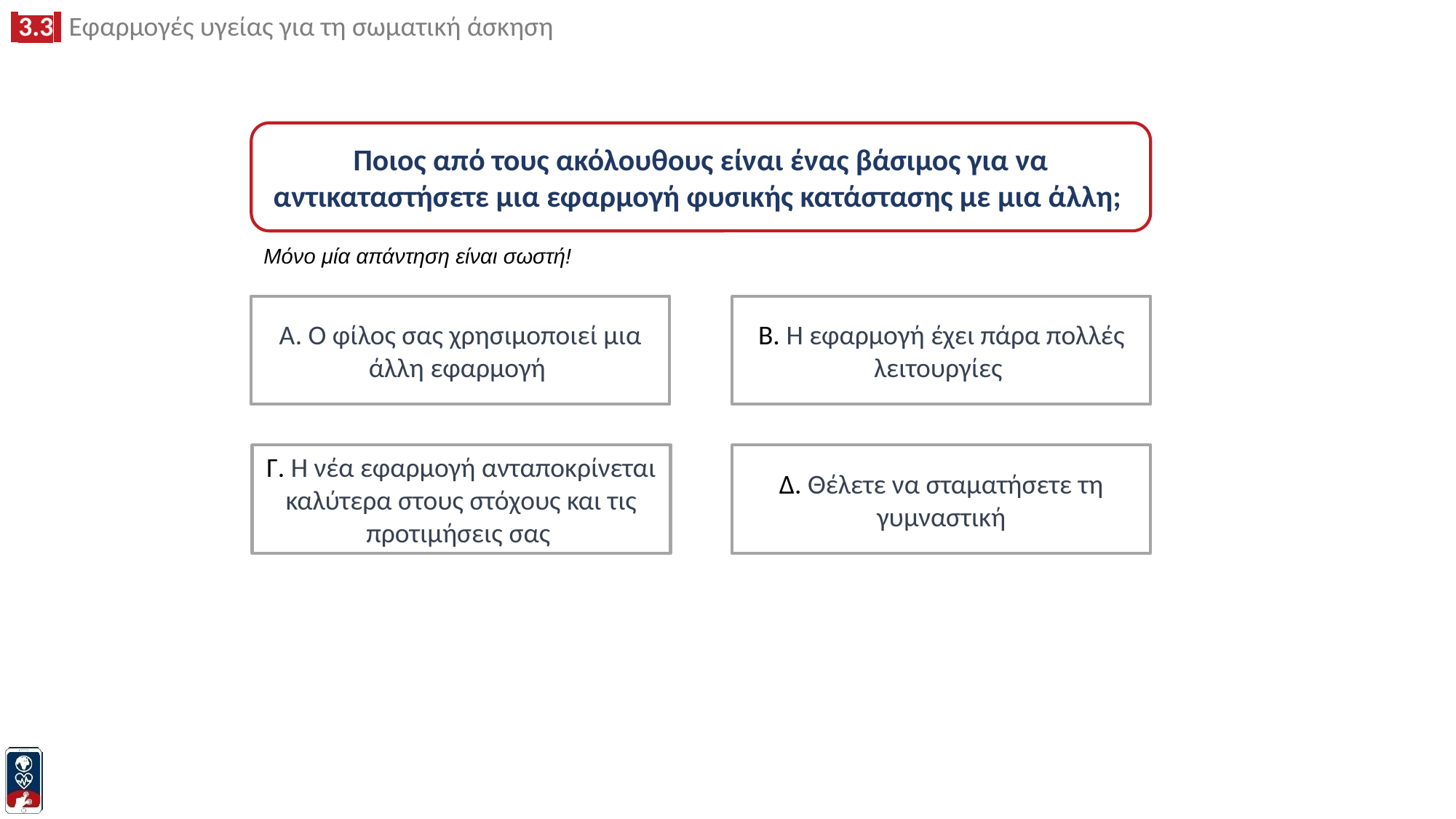

Ποιος από τους ακόλουθους είναι ένας βάσιμος για να αντικαταστήσετε μια εφαρμογή φυσικής κατάστασης με μια άλλη;
Μόνο μία απάντηση είναι σωστή!
Β. Η εφαρμογή έχει πάρα πολλές λειτουργίες
Α. Ο φίλος σας χρησιμοποιεί μια άλλη εφαρμογή
Γ. Η νέα εφαρμογή ανταποκρίνεται καλύτερα στους στόχους και τις προτιμήσεις σας
Δ. Θέλετε να σταματήσετε τη γυμναστική